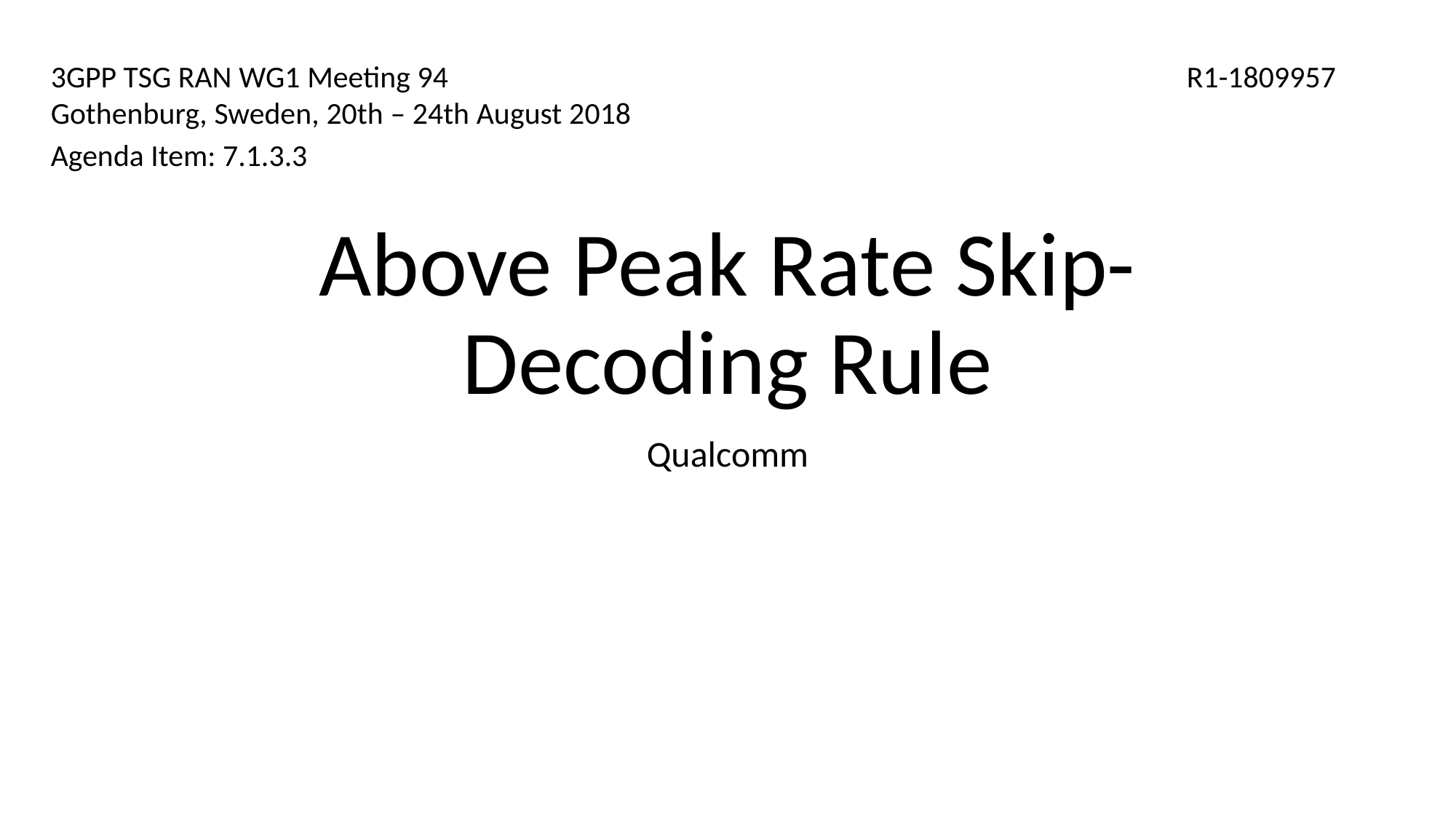

3GPP TSG RAN WG1 Meeting 94                                                                                                           R1-1809957
Gothenburg, Sweden, 20th – 24th August 2018
Agenda Item: 7.1.3.3

# Above Peak Rate Skip-Decoding Rule
Qualcomm